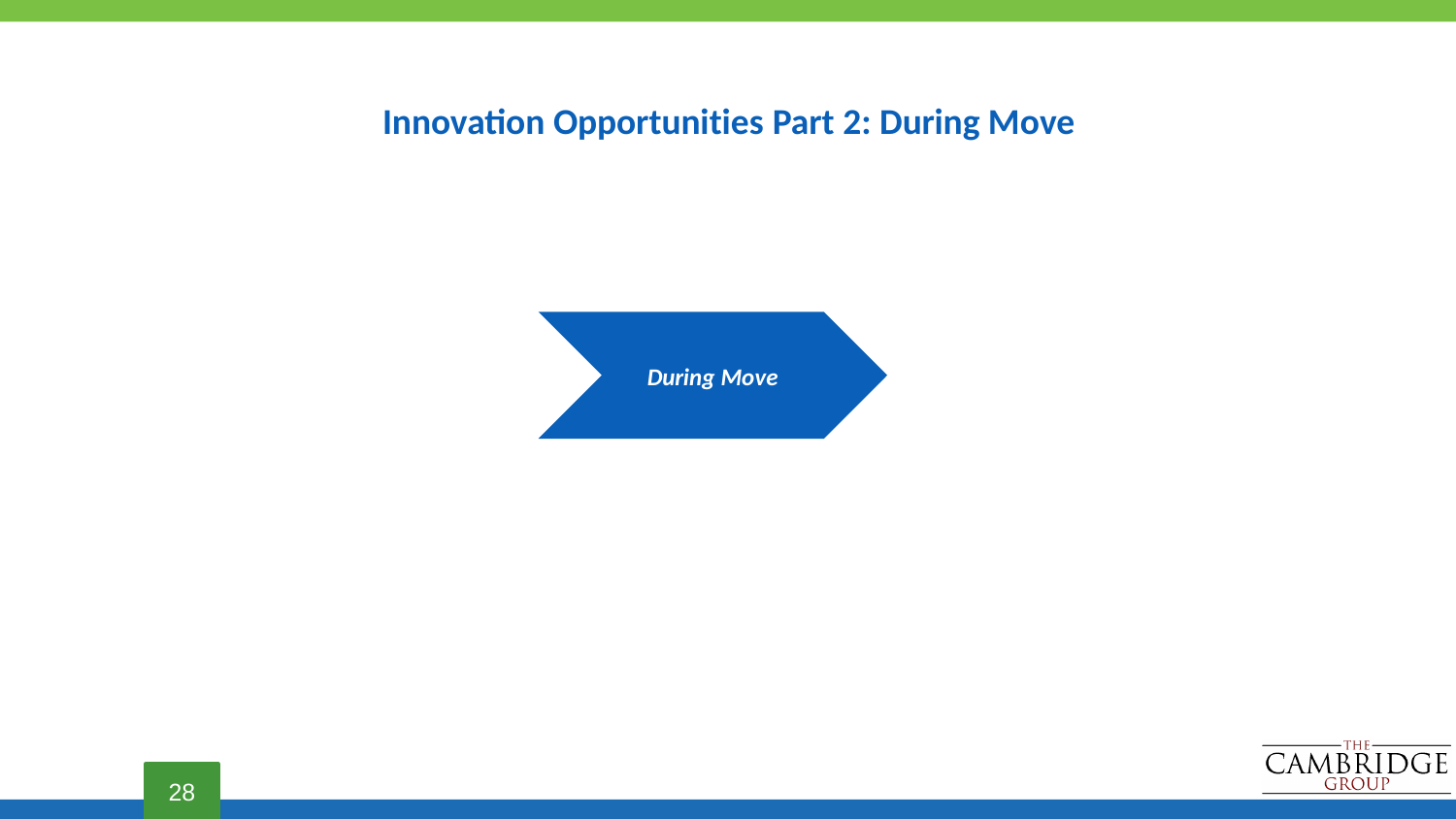

# Innovation Opportunities Part 2: During Move
Pre-Move	Post-Move

During Move
28